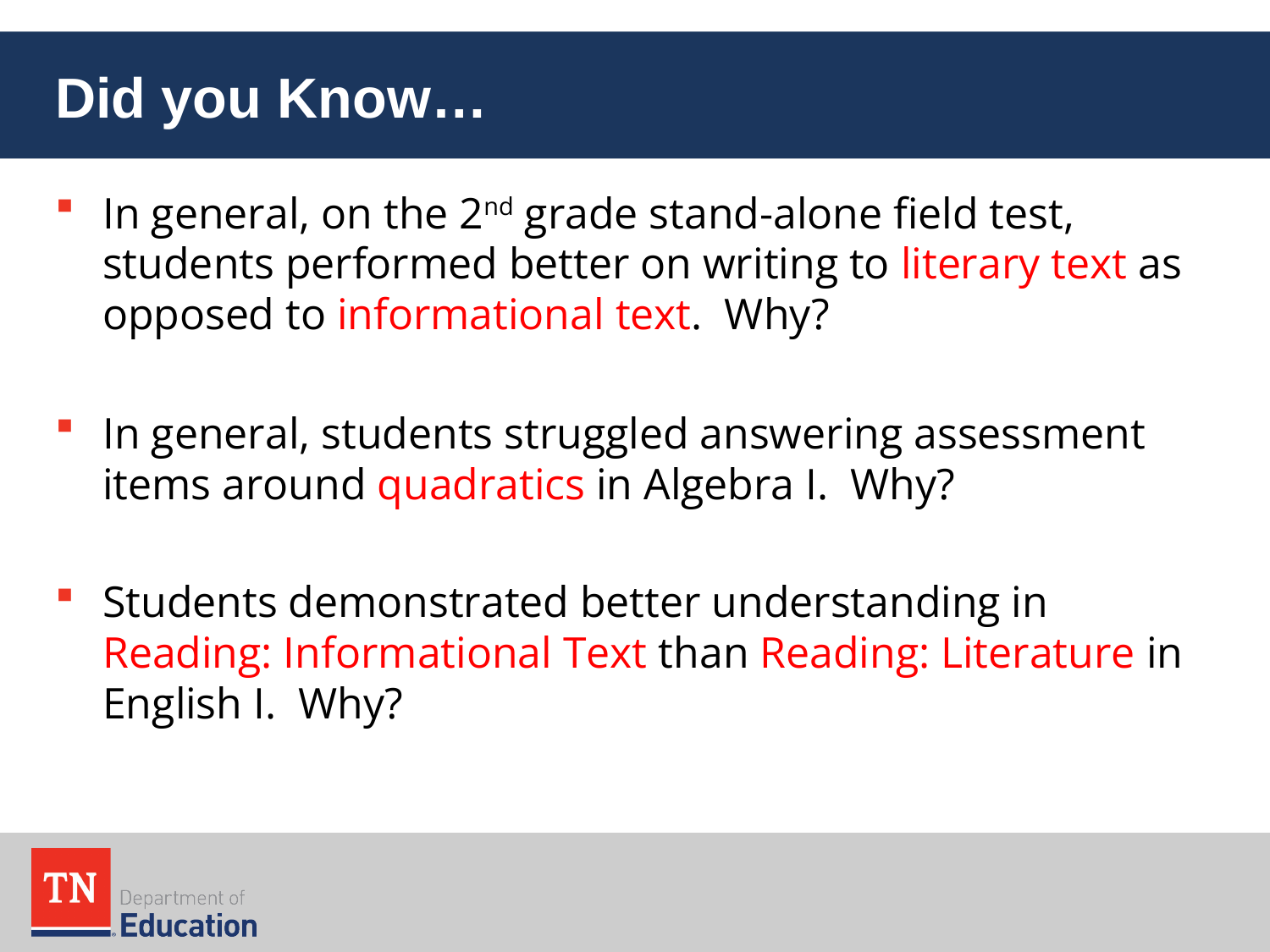

# Did you Know…
In general, on the 2nd grade stand-alone field test, students performed better on writing to literary text as opposed to informational text.  Why?

In general, students struggled answering assessment items around quadratics in Algebra I.  Why?

Students demonstrated better understanding in Reading: Informational Text than Reading: Literature in English I.  Why?